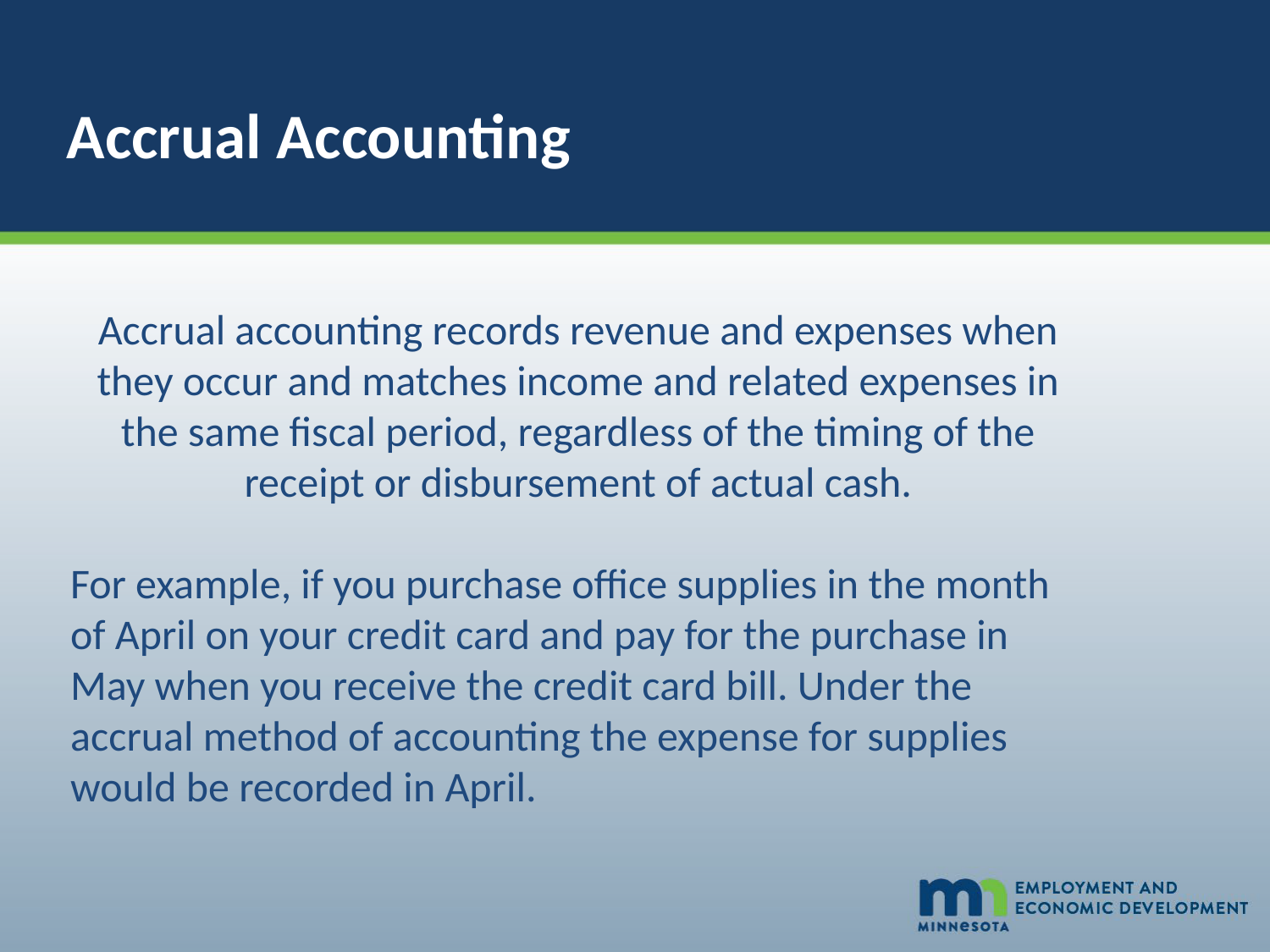

# Accrual Accounting

Accrual accounting records revenue and expenses when they occur and matches income and related expenses in the same fiscal period, regardless of the timing of the receipt or disbursement of actual cash.

For example, if you purchase office supplies in the month of April on your credit card and pay for the purchase in May when you receive the credit card bill. Under the accrual method of accounting the expense for supplies would be recorded in April.